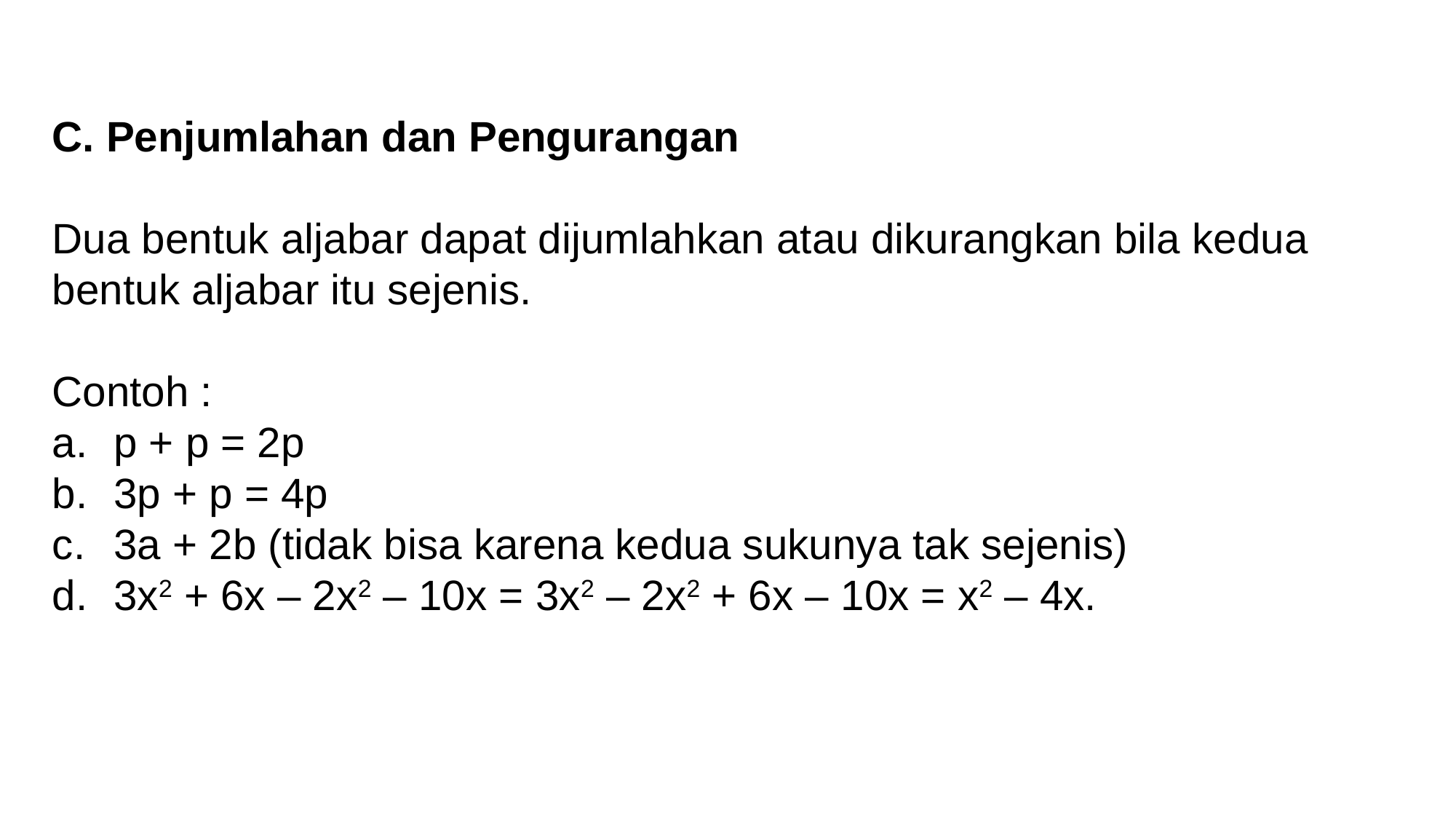

C. Penjumlahan dan Pengurangan

Dua bentuk aljabar dapat dijumlahkan atau dikurangkan bila kedua bentuk aljabar itu sejenis.

Contoh :
p + p = 2p
3p + p = 4p
3a + 2b (tidak bisa karena kedua sukunya tak sejenis)
3x2 + 6x – 2x2 – 10x = 3x2 – 2x2 + 6x – 10x = x2 – 4x.